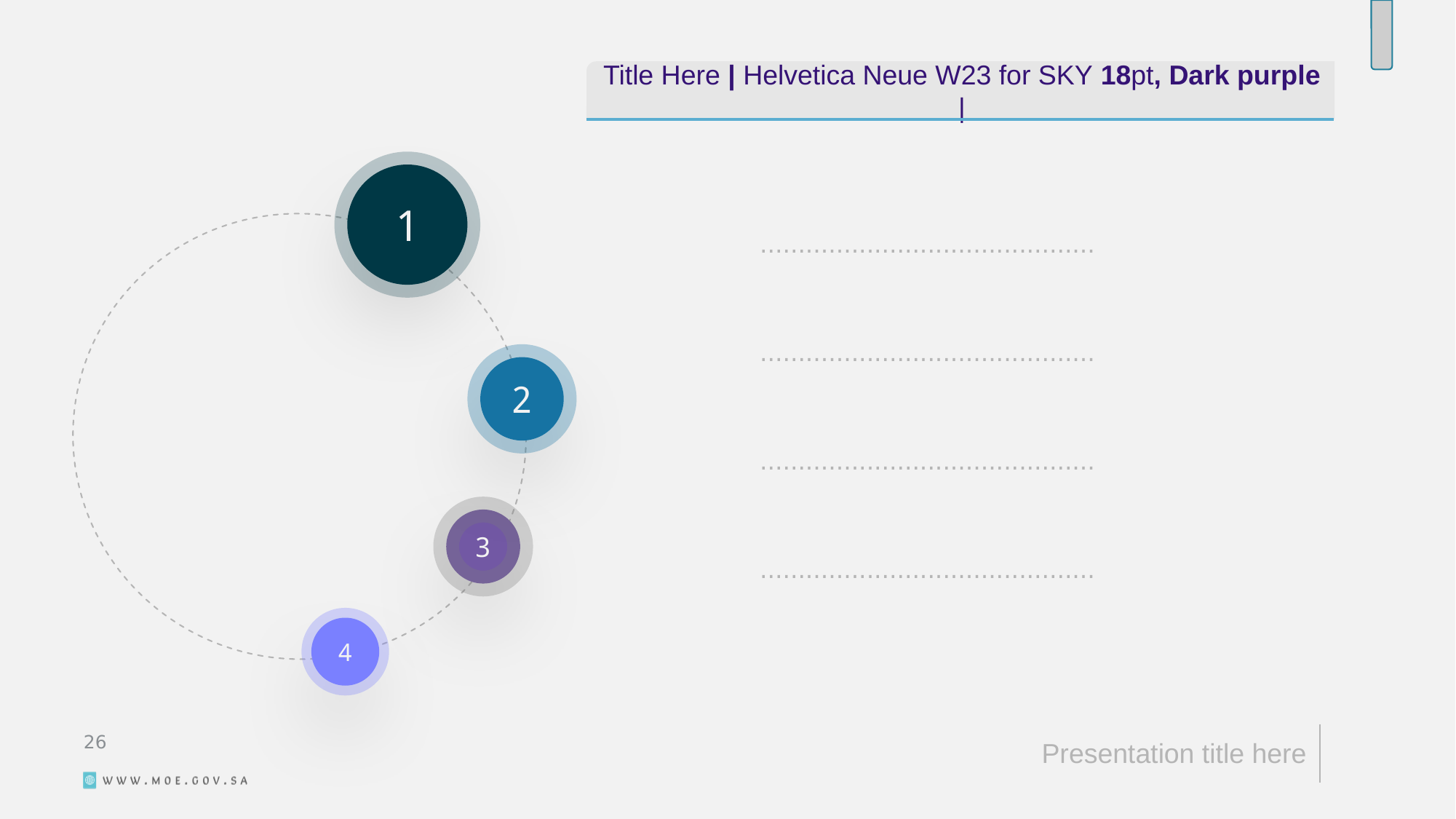

Title Here | Helvetica Neue W23 for SKY 18pt, Dark purple |
1
............................................

............................................
2
............................................
3
............................................
4
26
26
Presentation title here